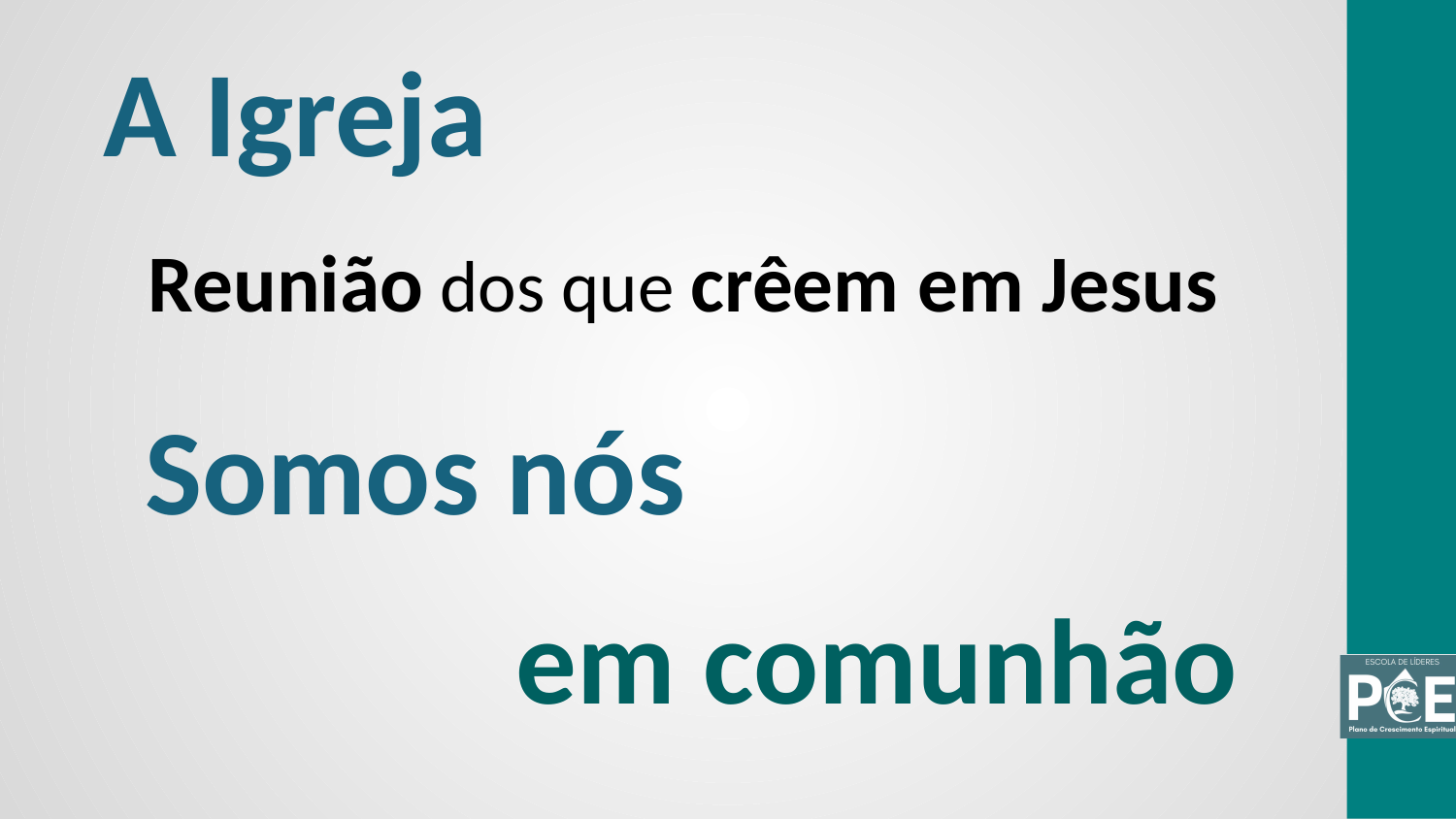

A Igreja
Reunião dos que crêem em Jesus
Somos nós
em comunhão